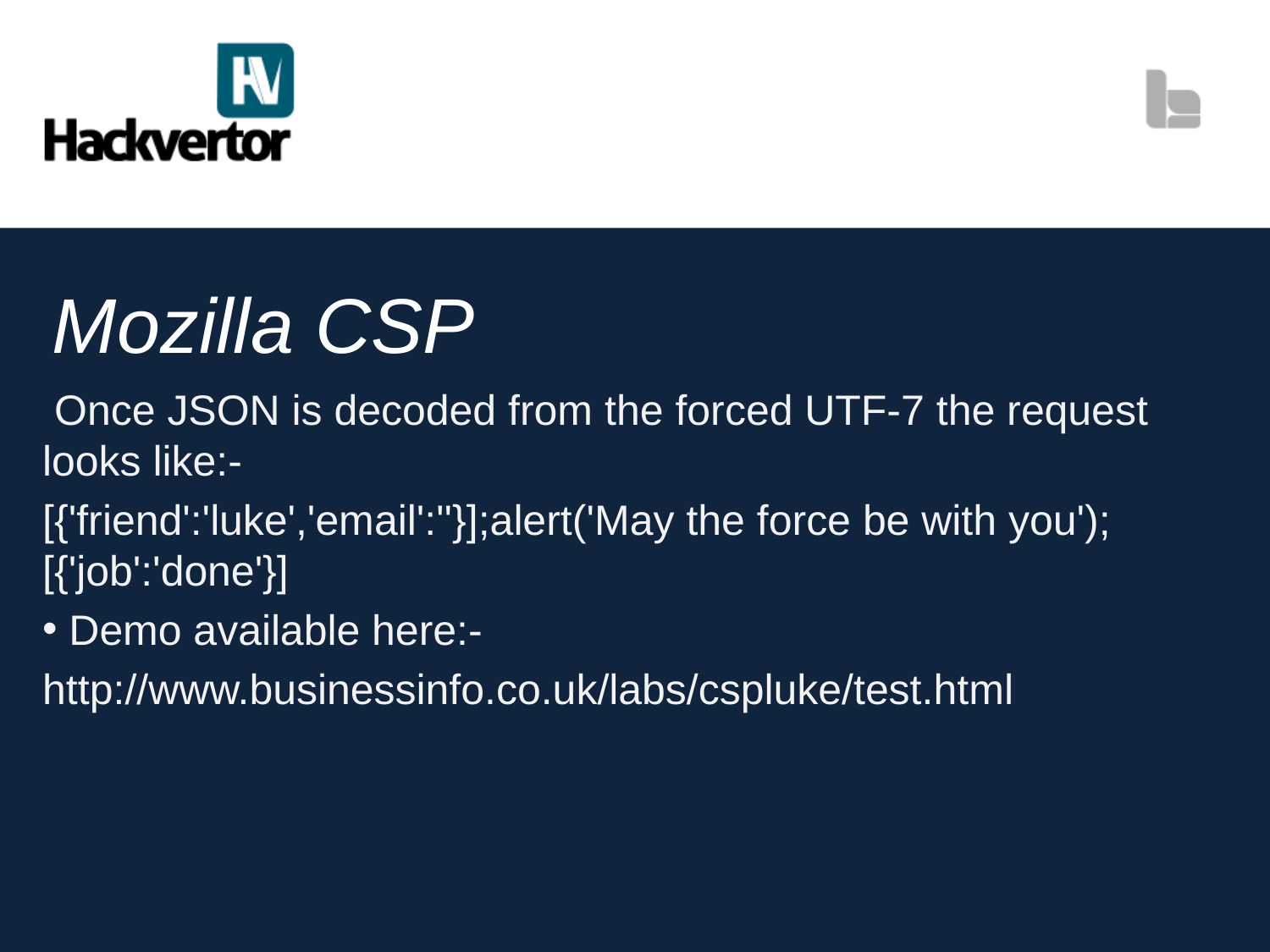

# Mozilla CSP
 Once JSON is decoded from the forced UTF-7 the request looks like:-
[{'friend':'luke','email':''}];alert('May the force be with you');[{'job':'done'}]
 Demo available here:-
http://www.businessinfo.co.uk/labs/cspluke/test.html